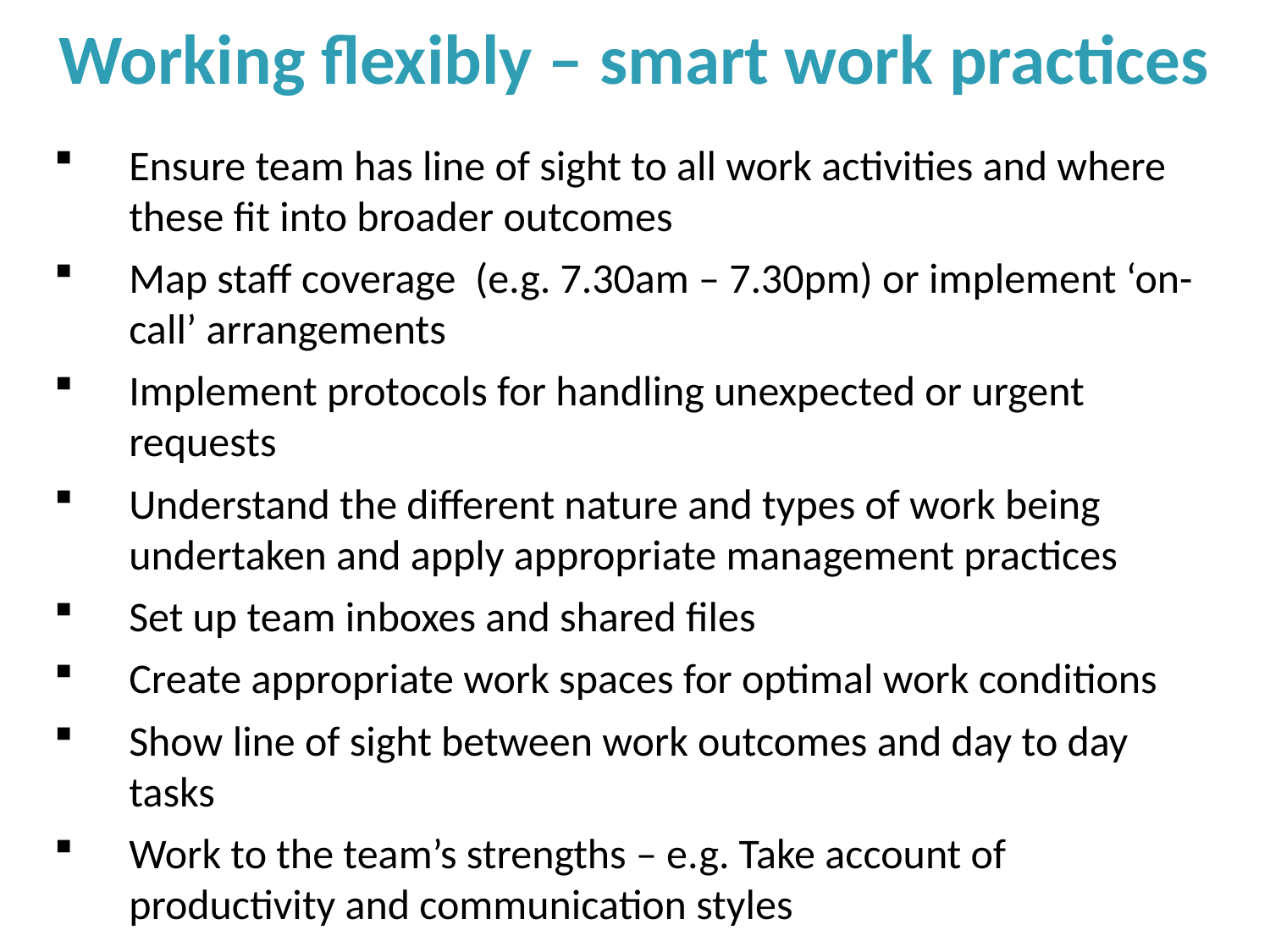

Working flexibly – smart work practices

Ensure team has line of sight to all work activities and where these fit into broader outcomes
Map staff coverage  (e.g. 7.30am – 7.30pm) or implement ‘on-call’ arrangements
Implement protocols for handling unexpected or urgent requests
Understand the different nature and types of work being undertaken and apply appropriate management practices
Set up team inboxes and shared files
Create appropriate work spaces for optimal work conditions
Show line of sight between work outcomes and day to day tasks
Work to the team’s strengths – e.g. Take account of productivity and communication styles